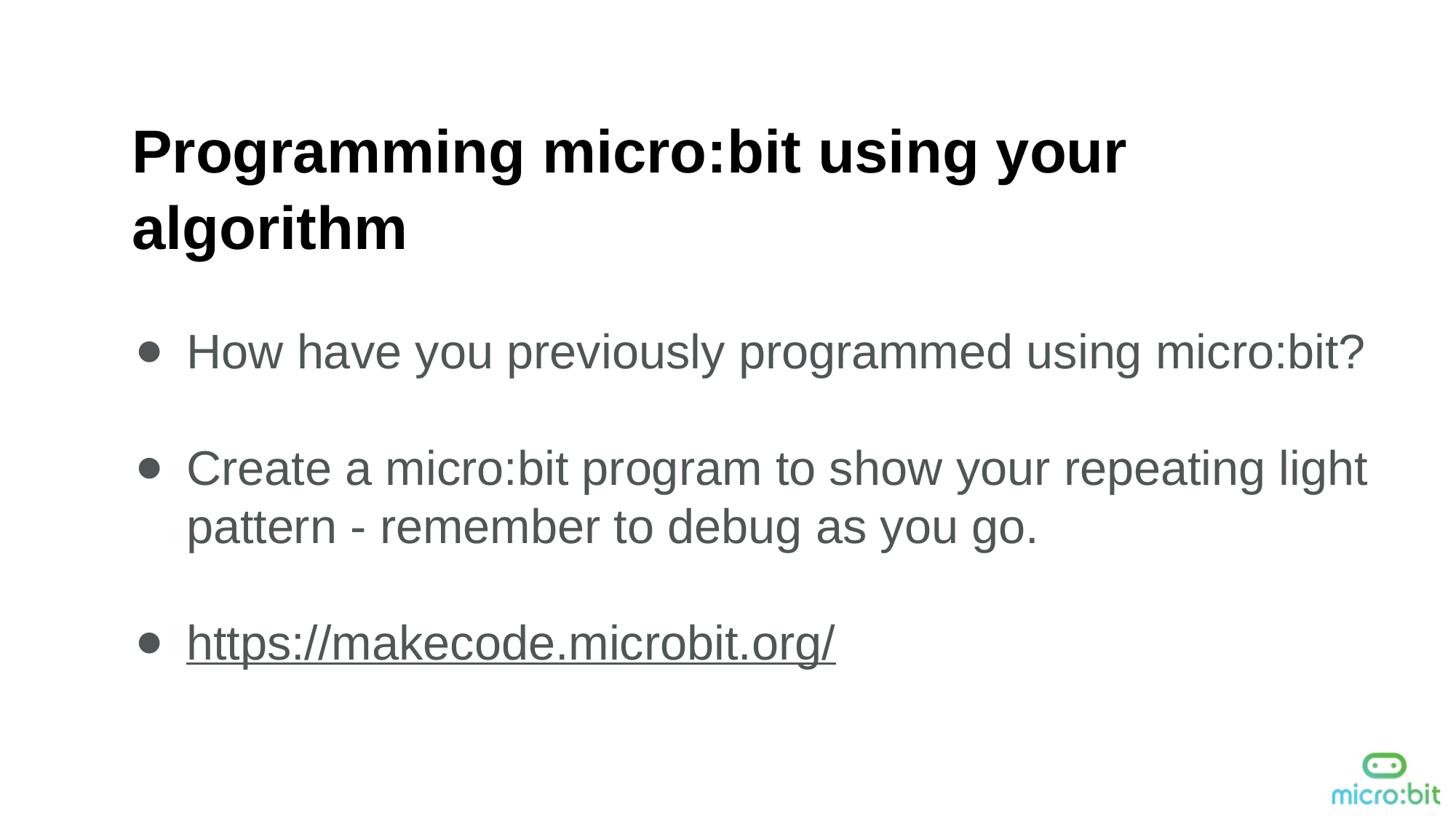

Programming micro:bit using your algorithm

How have you previously programmed using micro:bit?

Create a micro:bit program to show your repeating light pattern - remember to debug as you go.
https://makecode.microbit.org/